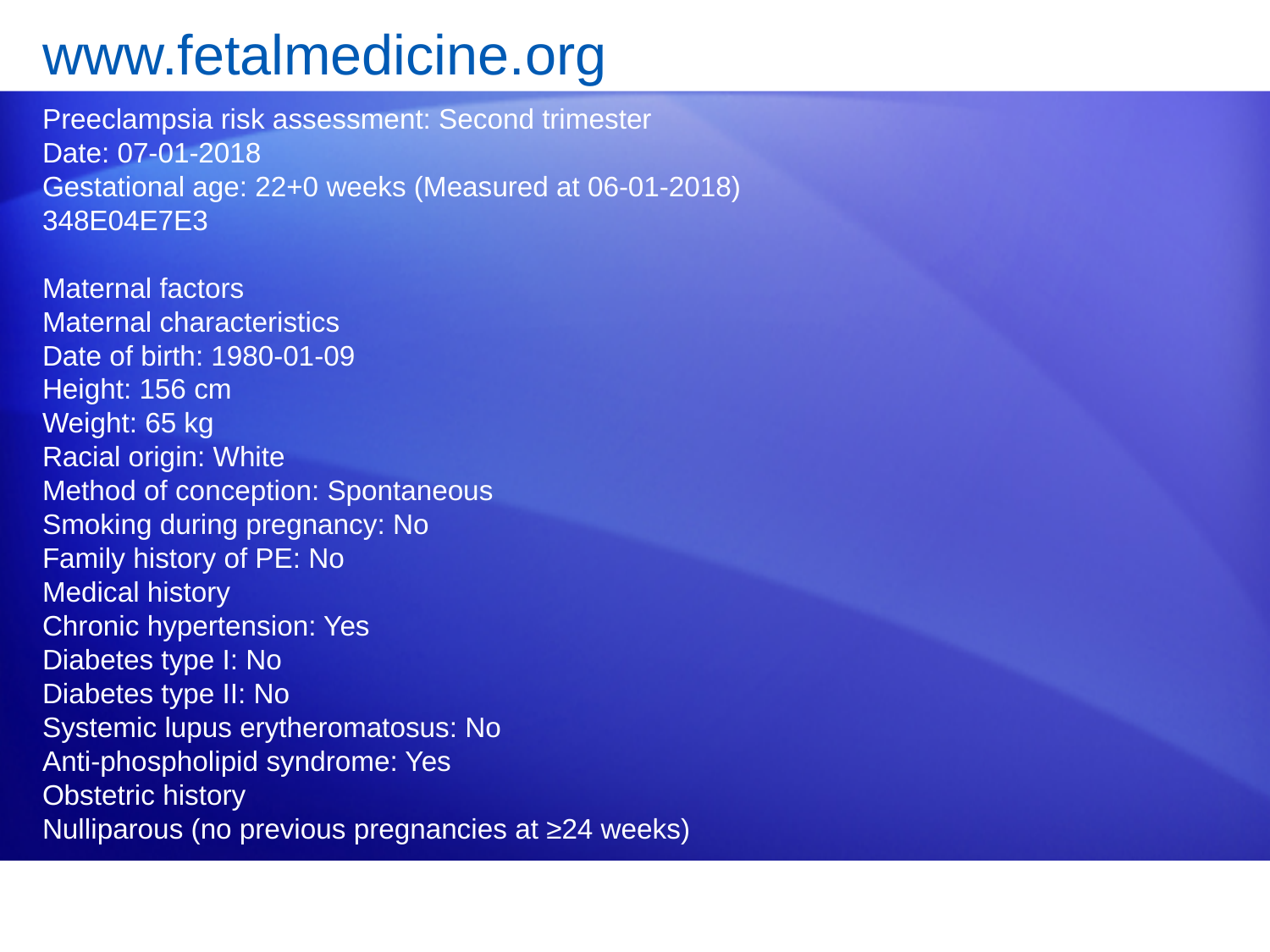

# www.fetalmedicine.org
Preeclampsia risk assessment: Second trimester
Date: 07-01-2018
Gestational age: 22+0 weeks (Measured at 06-01-2018)
348E04E7E3

Maternal factors
Maternal characteristics
Date of birth: 1980-01-09
Height: 156 cm
Weight: 65 kg
Racial origin: White
Method of conception: Spontaneous
Smoking during pregnancy: No
Family history of PE: No
Medical history
Chronic hypertension: Yes
Diabetes type I: No
Diabetes type II: No
Systemic lupus erytheromatosus: No
Anti-phospholipid syndrome: Yes
Obstetric history
Nulliparous (no previous pregnancies at ≥24 weeks)